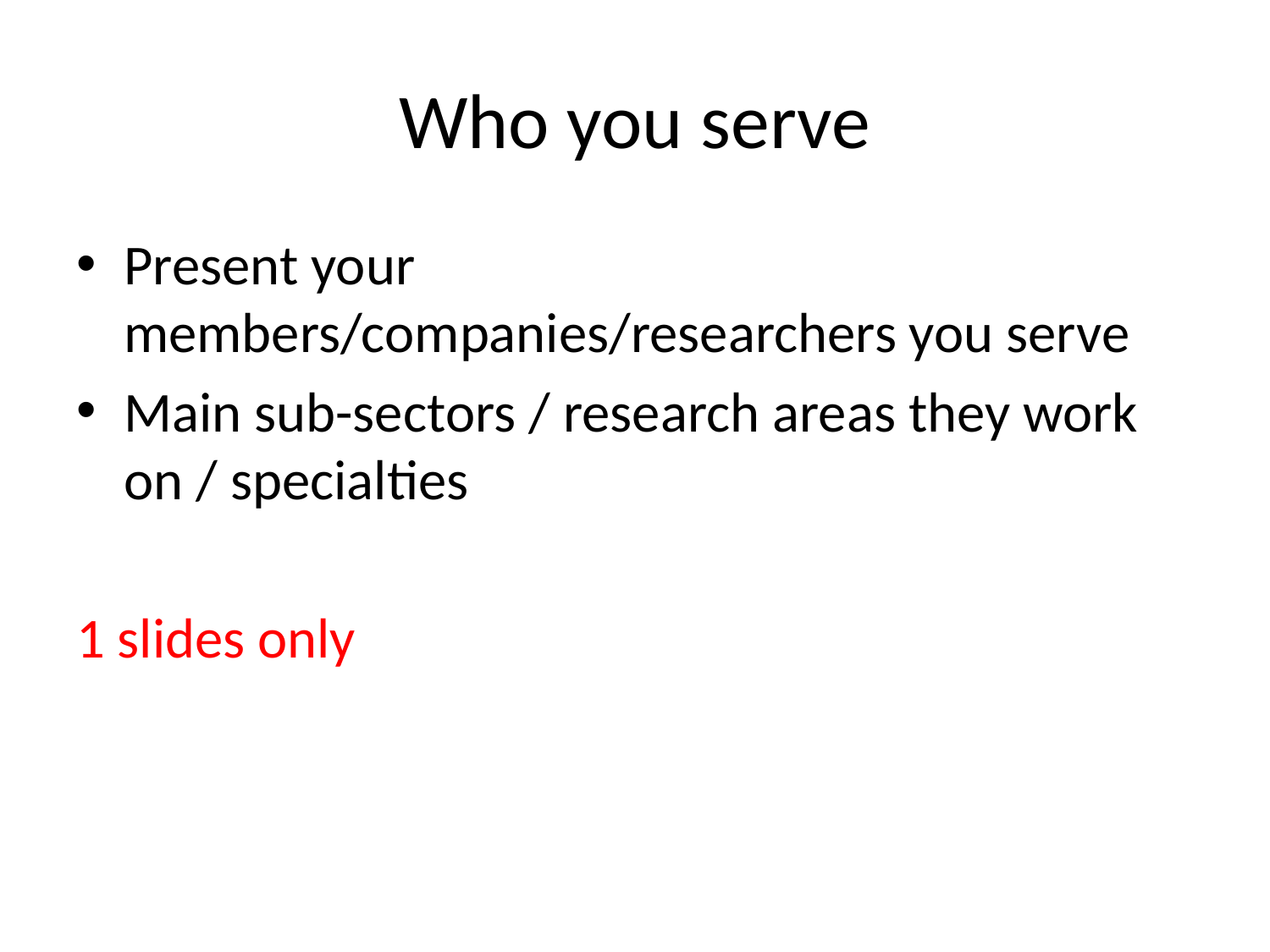

# Who you serve
Present your members/companies/researchers you serve
Main sub-sectors / research areas they work on / specialties

1 slides only